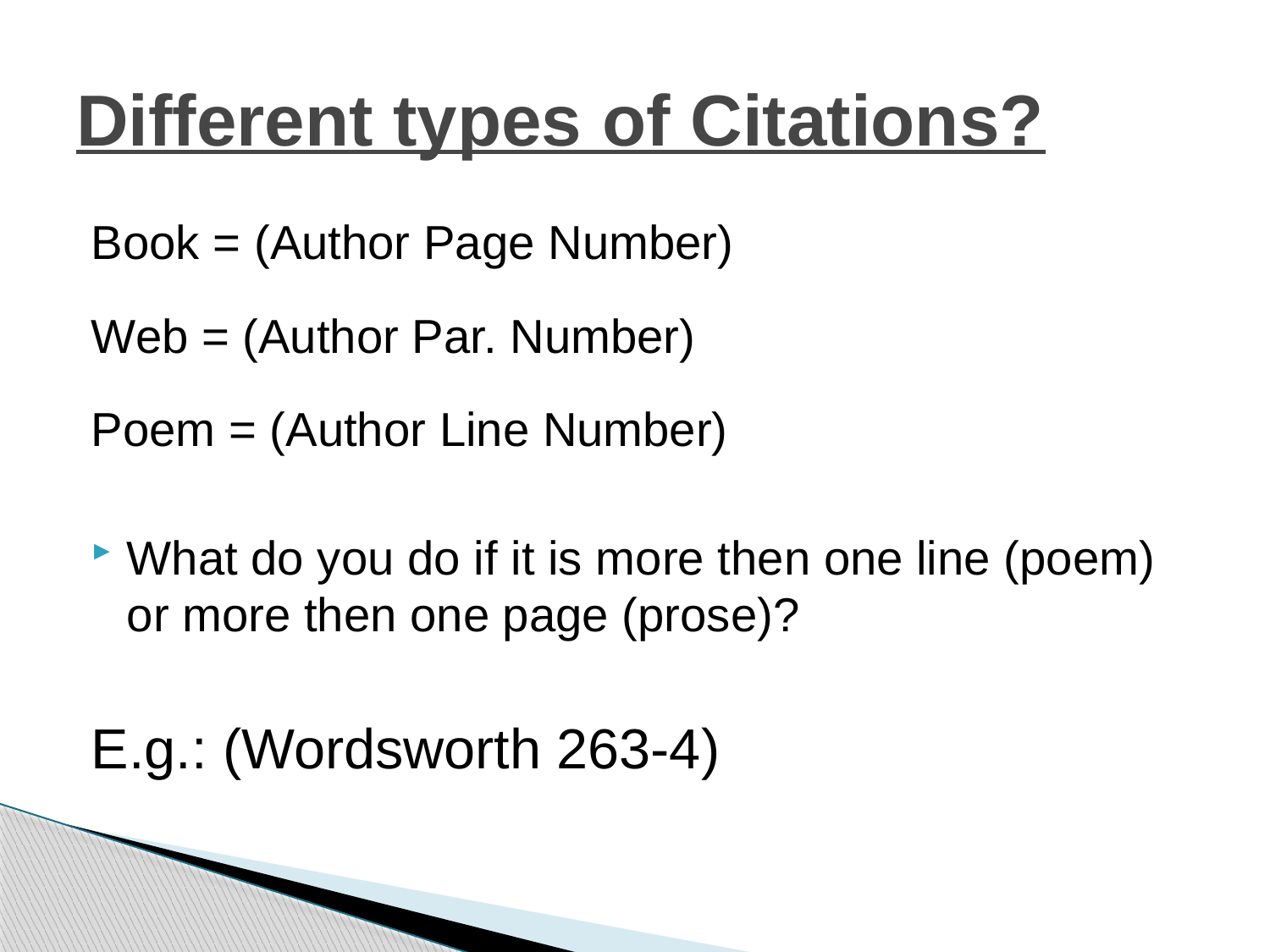

# Different types of Citations?
Book = (Author Page Number)

Web = (Author Par. Number)

Poem = (Author Line Number)

What do you do if it is more then one line (poem) or more then one page (prose)?

E.g.: (Wordsworth 263-4)